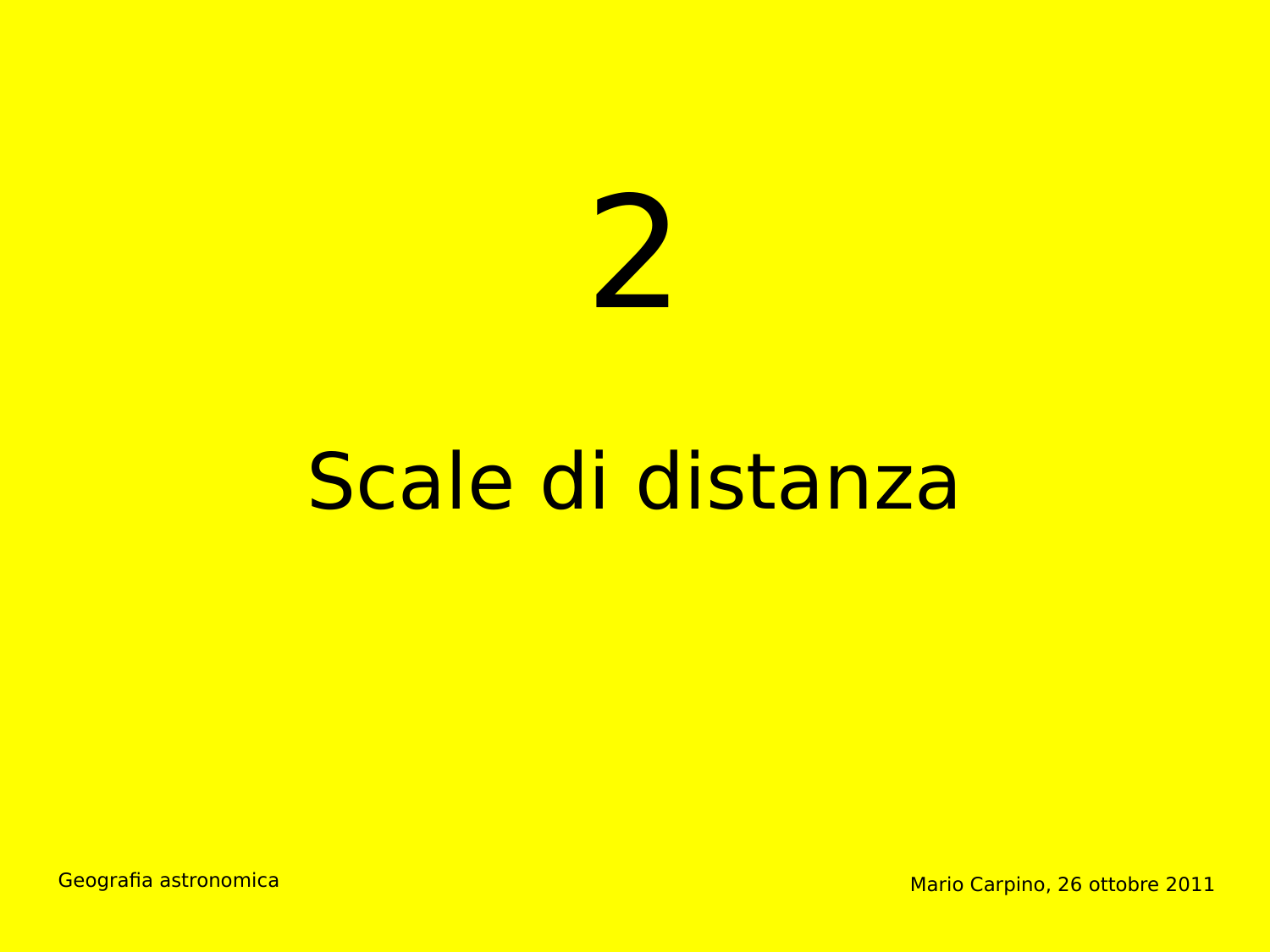

2

Scale di distanza
Geografia astronomica
Mario Carpino, 26 ottobre 2011